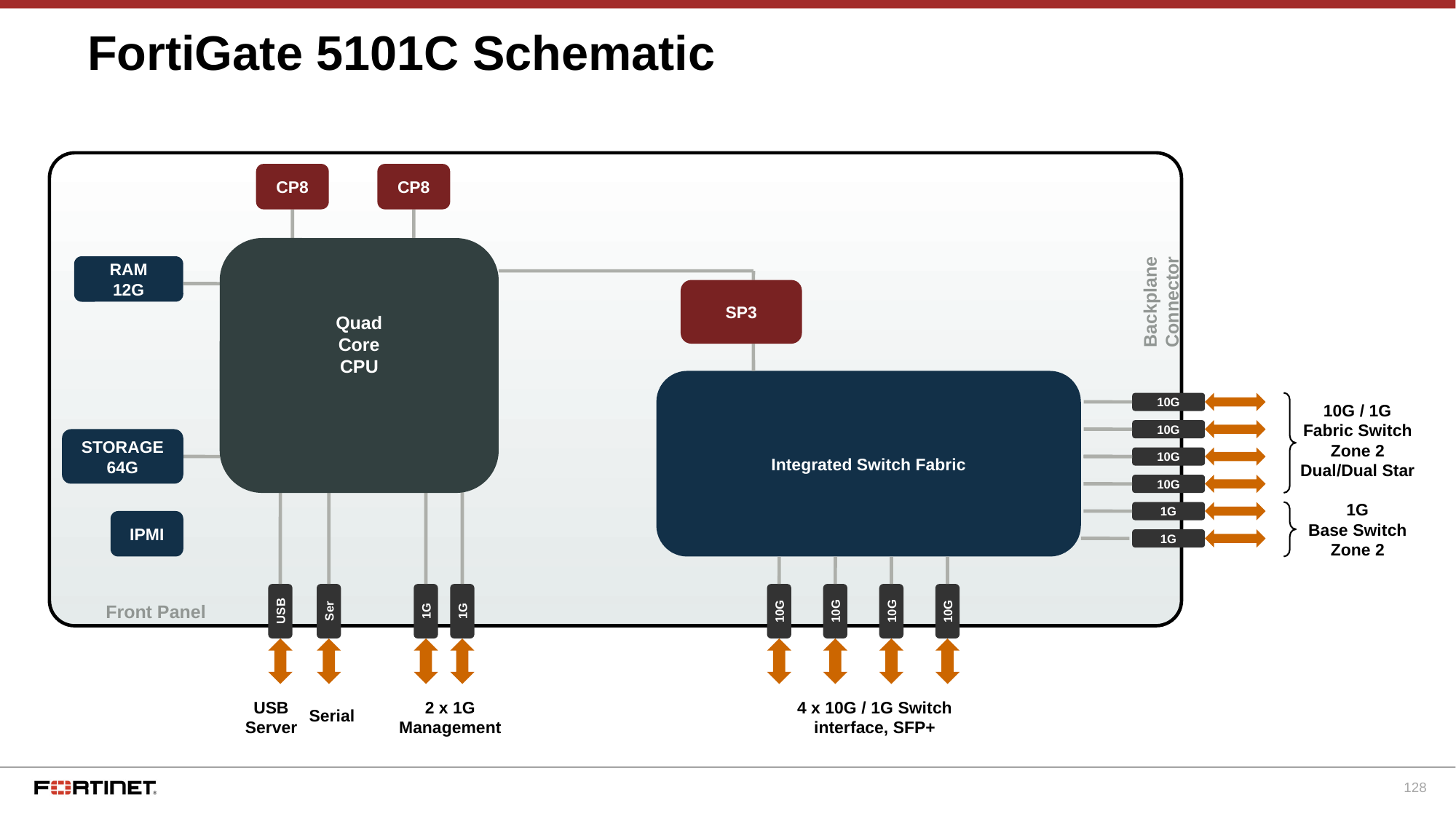

# FortiGate 5101C Schematic

CP8
CP8

Quad
Core
CPU

RAM
12G

Backplane Connector
SP3

Integrated Switch Fabric
10G / 1G
Fabric Switch
Zone 2
Dual/Dual Star

10G

10G

STORAGE
64G

10G

10G

1G
Base Switch
Zone 2

1G

IPMI

1G

Front Panel
USB
Ser
1G
1G
10G
10G
10G
10G

USB
Server
2 x 1G
Management
4 x 10G / 1G Switch interface, SFP+
Serial